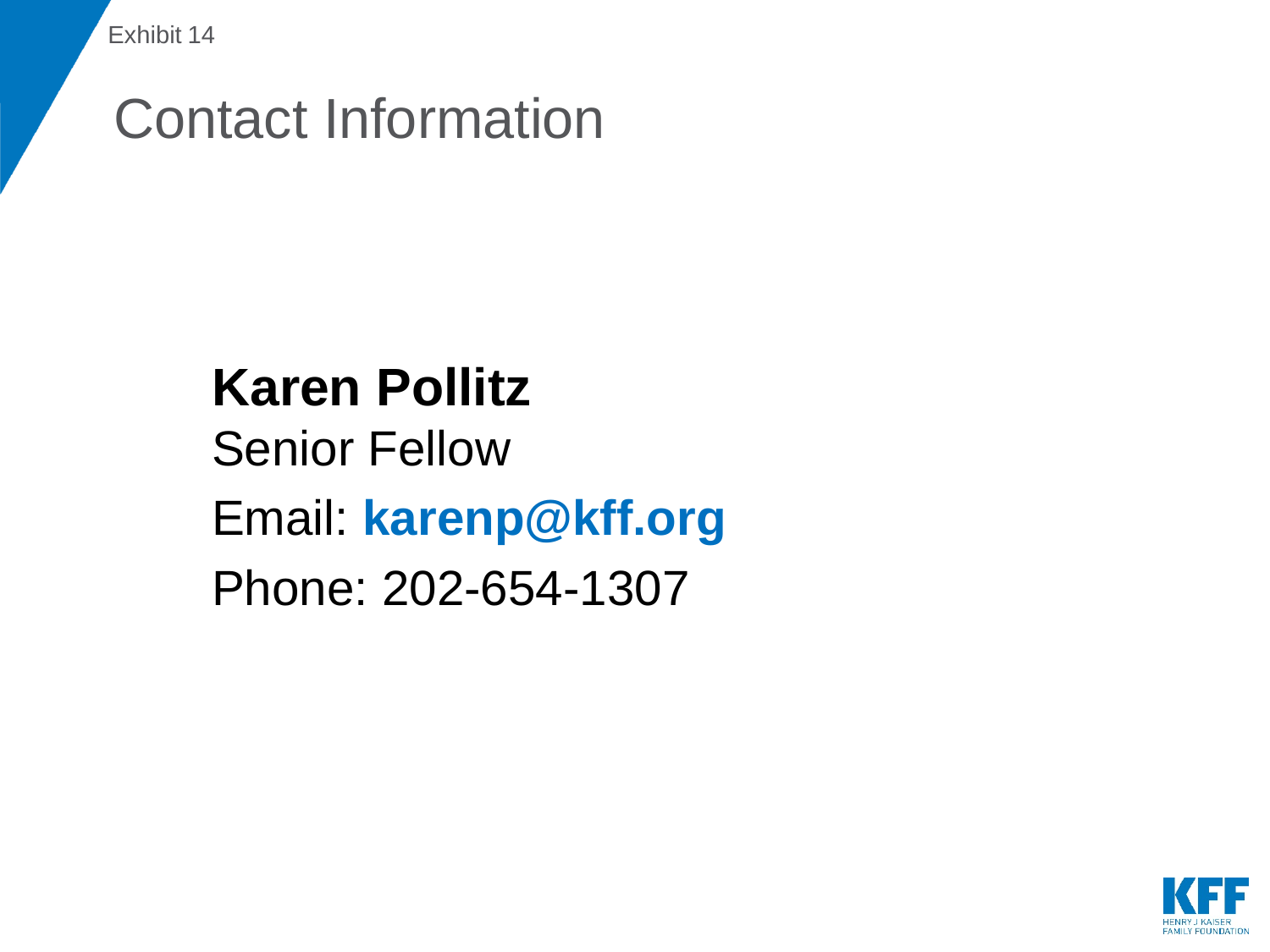

Contact Information

Karen Pollitz
Senior Fellow
Email: karenp@kff.org
Phone: 202-654-1307